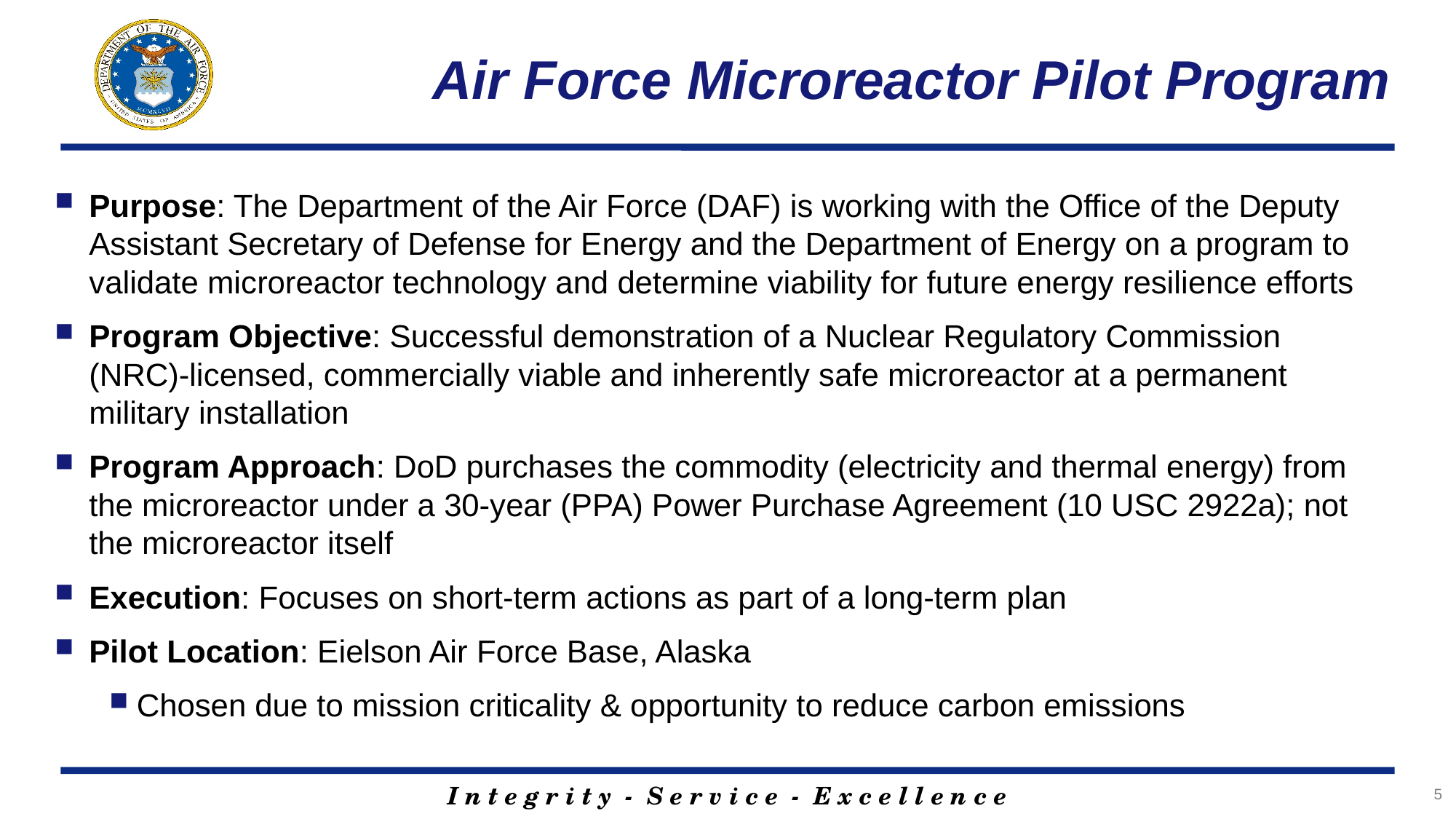

# Air Force Microreactor Pilot Program
Purpose: The Department of the Air Force (DAF) is working with the Office of the Deputy Assistant Secretary of Defense for Energy and the Department of Energy on a program to validate microreactor technology and determine viability for future energy resilience efforts
Program Objective: Successful demonstration of a Nuclear Regulatory Commission (NRC)-licensed, commercially viable and inherently safe microreactor at a permanent military installation
Program Approach: DoD purchases the commodity (electricity and thermal energy) from the microreactor under a 30-year (PPA) Power Purchase Agreement (10 USC 2922a); not the microreactor itself
Execution: Focuses on short-term actions as part of a long-term plan
Pilot Location: Eielson Air Force Base, Alaska
Chosen due to mission criticality & opportunity to reduce carbon emissions

5